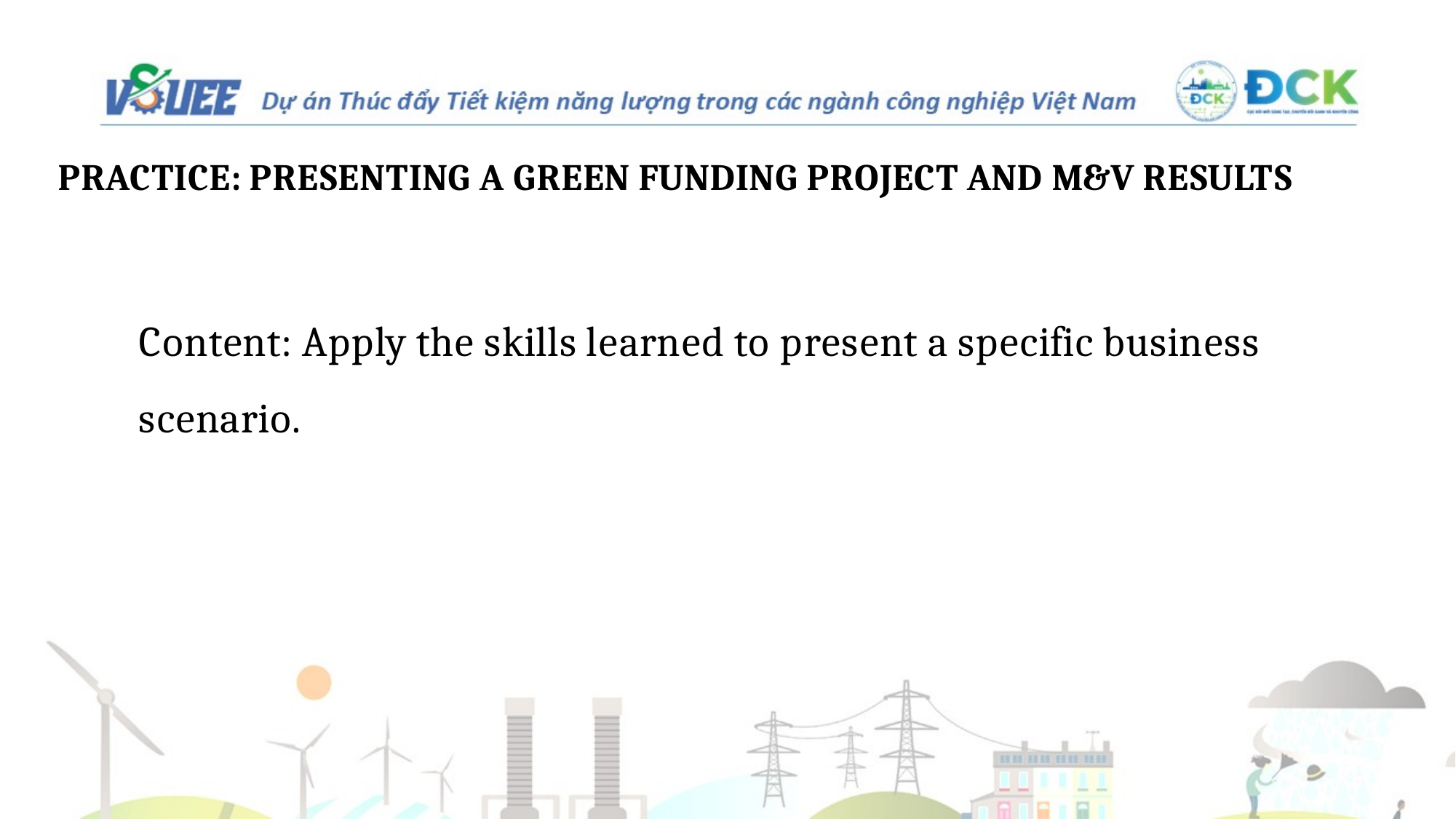

# PRACTICE: PRESENTING A GREEN FUNDING PROJECT AND M&V RESULTS
Content: Apply the skills learned to present a specific business scenario.